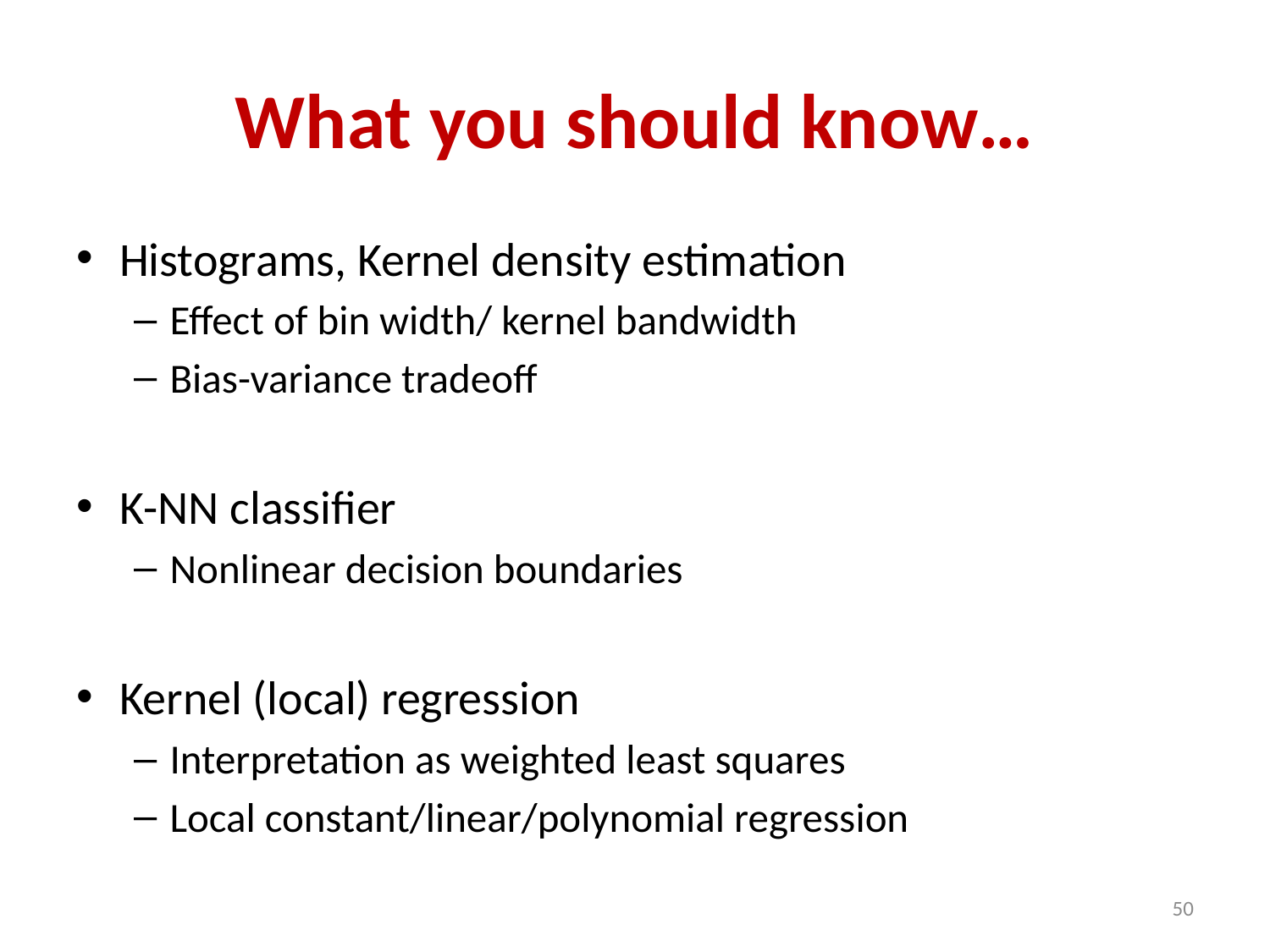

# What you should know…
Histograms, Kernel density estimation
Effect of bin width/ kernel bandwidth
Bias-variance tradeoff

K-NN classifier
Nonlinear decision boundaries

Kernel (local) regression
Interpretation as weighted least squares
Local constant/linear/polynomial regression
50